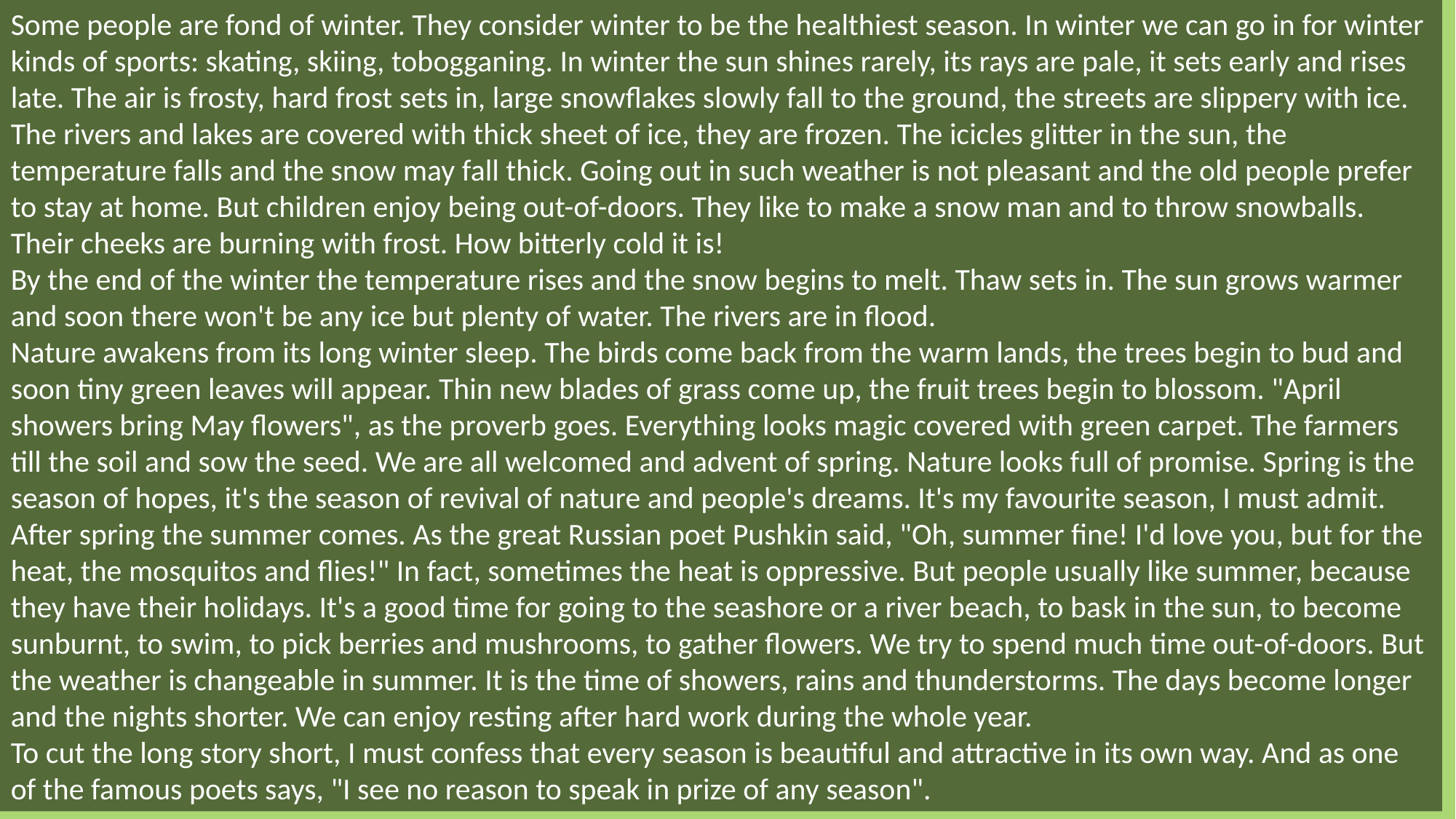

Some people are fond of winter. They consider winter to be the healthiest season. In winter we can go in for winter kinds of sports: skating, skiing, tobogganing. In winter the sun shines rarely, its rays are pale, it sets early and rises late. The air is frosty, hard frost sets in, large snowflakes slowly fall to the ground, the streets are slippery with ice. The rivers and lakes are covered with thick sheet of ice, they are frozen. The icicles glitter in the sun, the temperature falls and the snow may fall thick. Going out in such weather is not pleasant and the old people prefer to stay at home. But children enjoy being out-of-doors. They like to make a snow man and to throw snowballs. Their cheeks are burning with frost. How bitterly cold it is!
By the end of the winter the temperature rises and the snow begins to melt. Thaw sets in. The sun grows warmer and soon there won't be any ice but plenty of water. The rivers are in flood.
Nature awakens from its long winter sleep. The birds come back from the warm lands, the trees begin to bud and soon tiny green leaves will appear. Thin new blades of grass come up, the fruit trees begin to blossom. "April showers bring May flowers", as the proverb goes. Everything looks magic covered with green carpet. The farmers till the soil and sow the seed. We are all welcomed and advent of spring. Nature looks full of promise. Spring is the season of hopes, it's the season of revival of nature and people's dreams. It's my favourite season, I must admit.
After spring the summer comes. As the great Russian poet Pushkin said, "Oh, summer fine! I'd love you, but for the heat, the mosquitos and flies!" In fact, sometimes the heat is oppressive. But people usually like summer, because they have their holidays. It's a good time for going to the seashore or a river beach, to bask in the sun, to become sunburnt, to swim, to pick berries and mushrooms, to gather flowers. We try to spend much time out-of-doors. But the weather is changeable in summer. It is the time of showers, rains and thunderstorms. The days become longer and the nights shorter. We can enjoy resting after hard work during the whole year.
To cut the long story short, I must confess that every season is beautiful and attractive in its own way. And as one of the famous poets says, "I see no reason to speak in prize of any season".